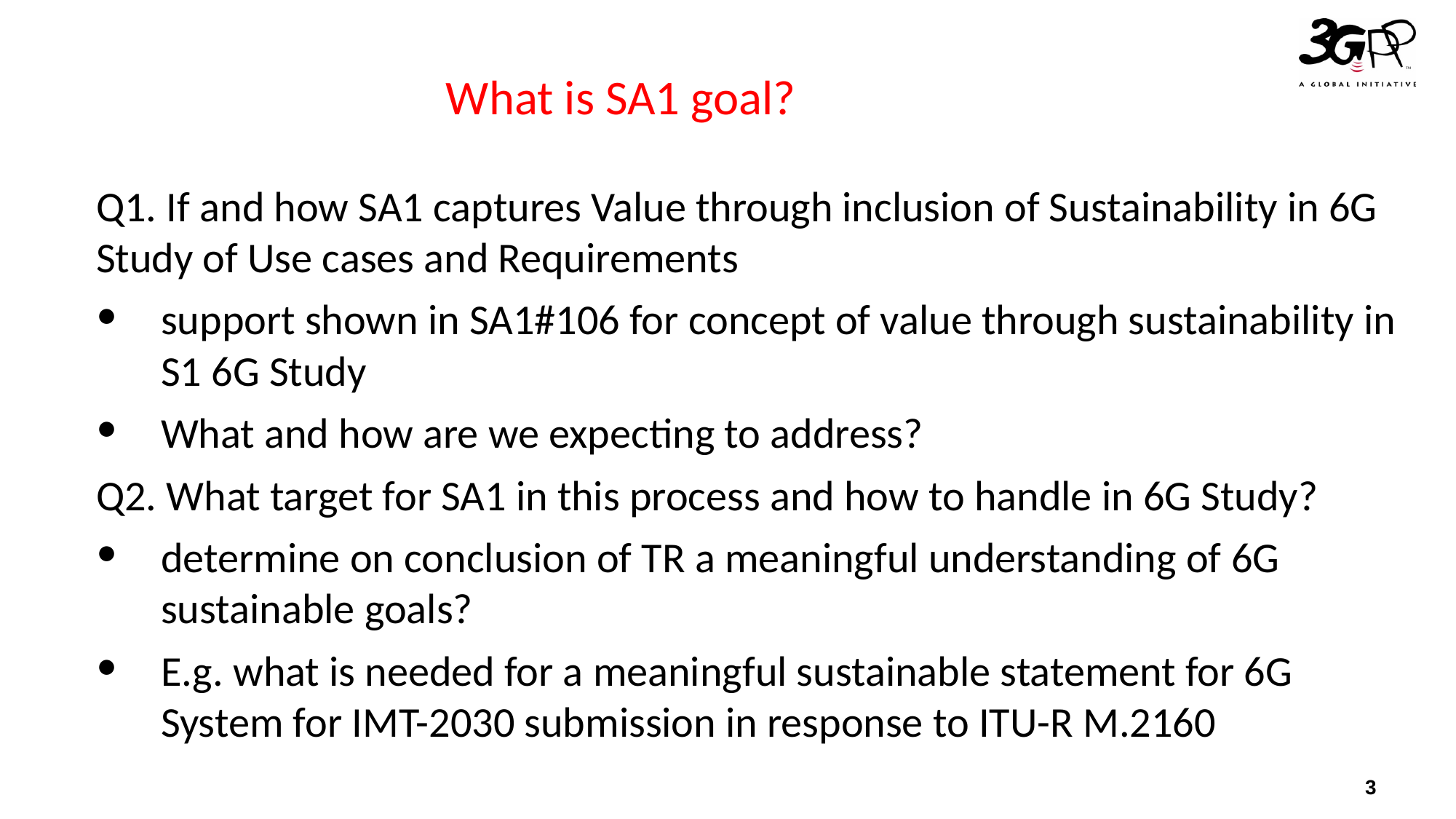

# What is SA1 goal?
Q1. If and how SA1 captures Value through inclusion of Sustainability in 6G Study of Use cases and Requirements
support shown in SA1#106 for concept of value through sustainability in S1 6G Study
What and how are we expecting to address?
Q2. What target for SA1 in this process and how to handle in 6G Study?
determine on conclusion of TR a meaningful understanding of 6G sustainable goals?
E.g. what is needed for a meaningful sustainable statement for 6G System for IMT-2030 submission in response to ITU-R M.2160